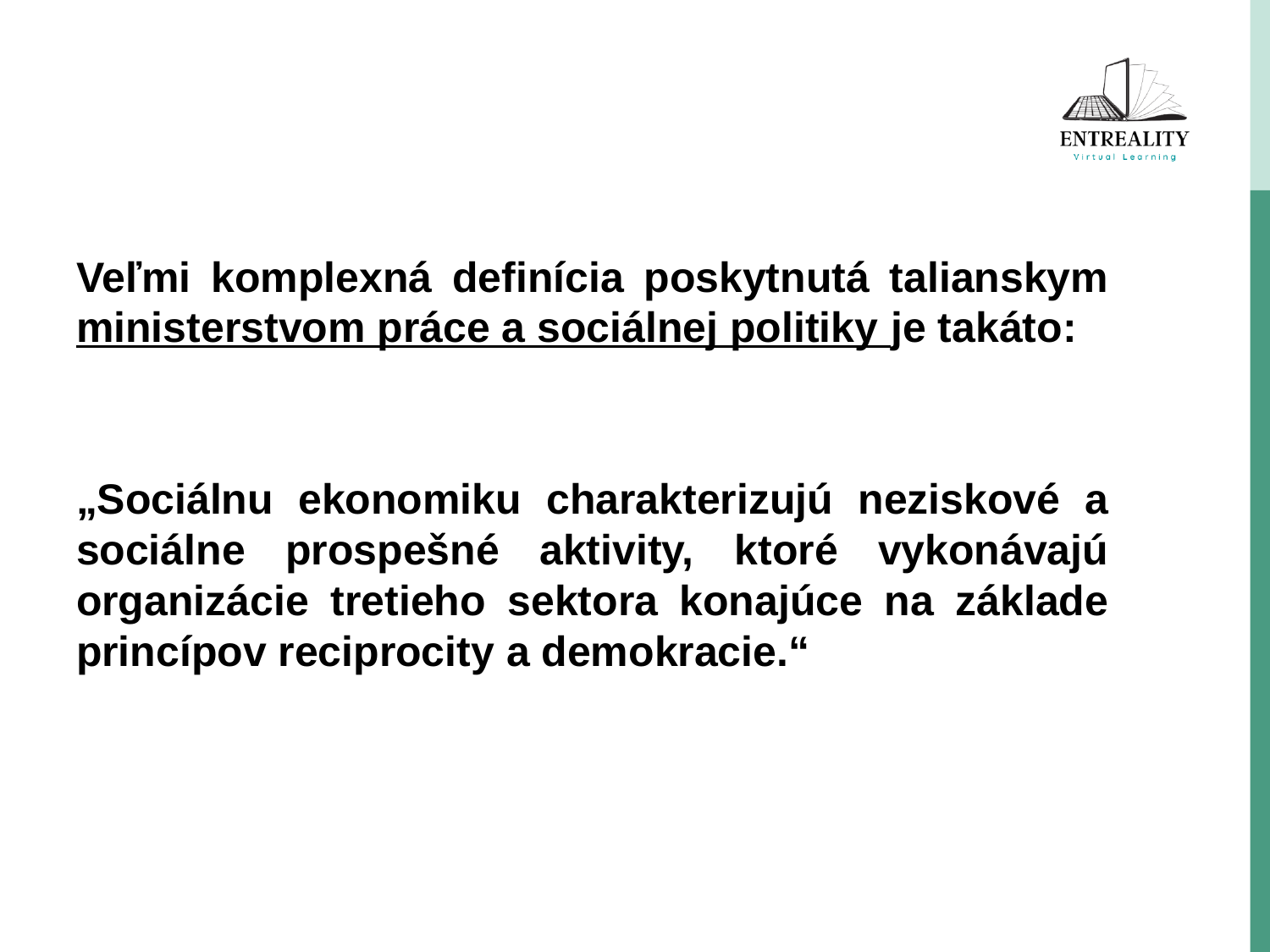

# …
Veľmi komplexná definícia poskytnutá talianskym ministerstvom práce a sociálnej politiky je takáto:

„Sociálnu ekonomiku charakterizujú neziskové a sociálne prospešné aktivity, ktoré vykonávajú organizácie tretieho sektora konajúce na základe princípov reciprocity a demokracie.“